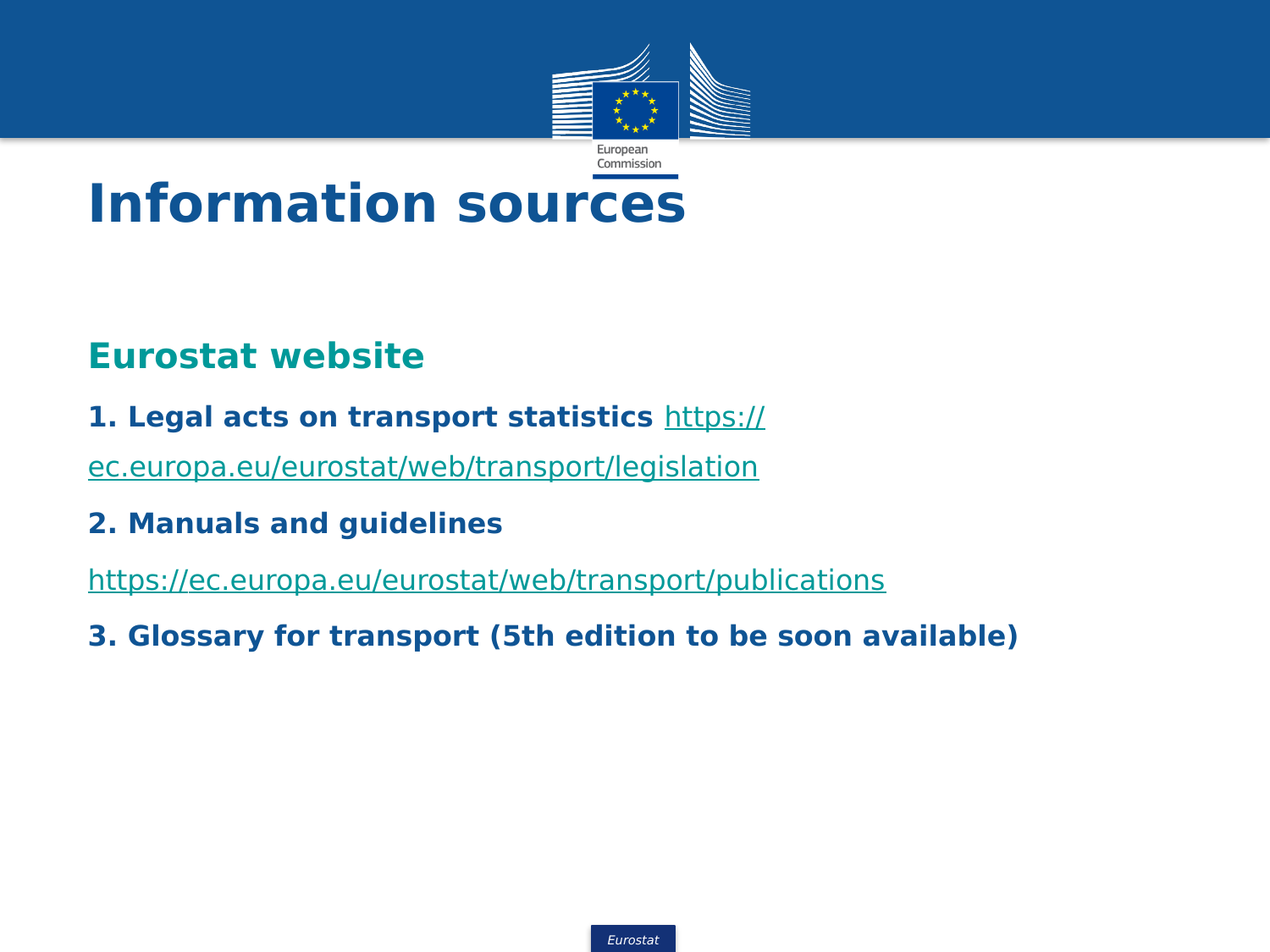

# Information sources
Eurostat website
1. Legal acts on transport statistics https://ec.europa.eu/eurostat/web/transport/legislation
2. Manuals and guidelines
https://ec.europa.eu/eurostat/web/transport/publications
3. Glossary for transport (5th edition to be soon available)